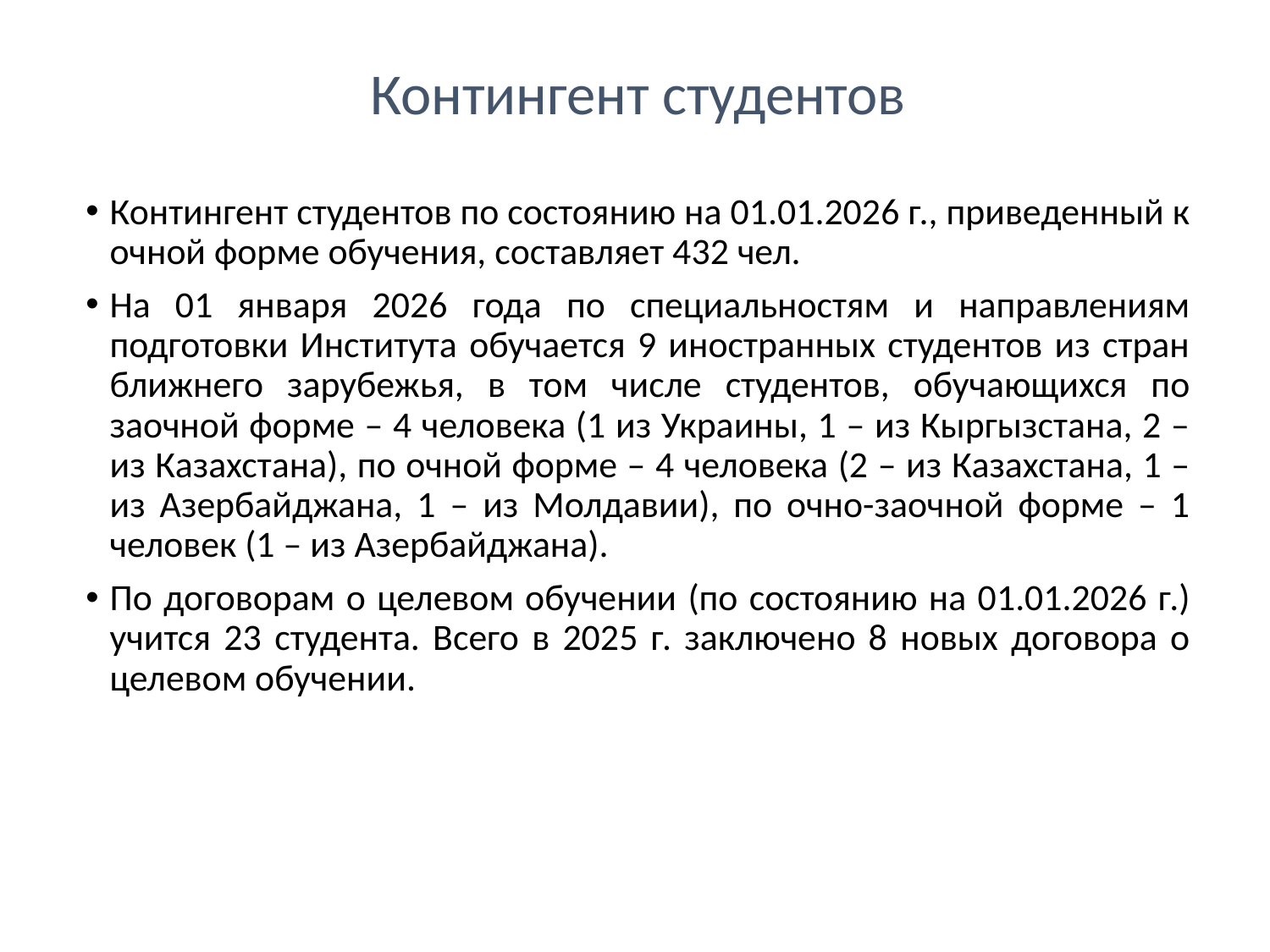

# Контингент студентов
Контингент студентов по состоянию на 01.01.2026 г., приведенный к очной форме обучения, составляет 432 чел.
На 01 января 2026 года по специальностям и направлениям подготовки Института обучается 9 иностранных студентов из стран ближнего зарубежья, в том числе студентов, обучающихся по заочной форме – 4 человека (1 из Украины, 1 – из Кыргызстана, 2 – из Казахстана), по очной форме – 4 человека (2 – из Казахстана, 1 – из Азербайджана, 1 – из Молдавии), по очно-заочной форме – 1 человек (1 – из Азербайджана).
По договорам о целевом обучении (по состоянию на 01.01.2026 г.) учится 23 студента. Всего в 2025 г. заключено 8 новых договора о целевом обучении.